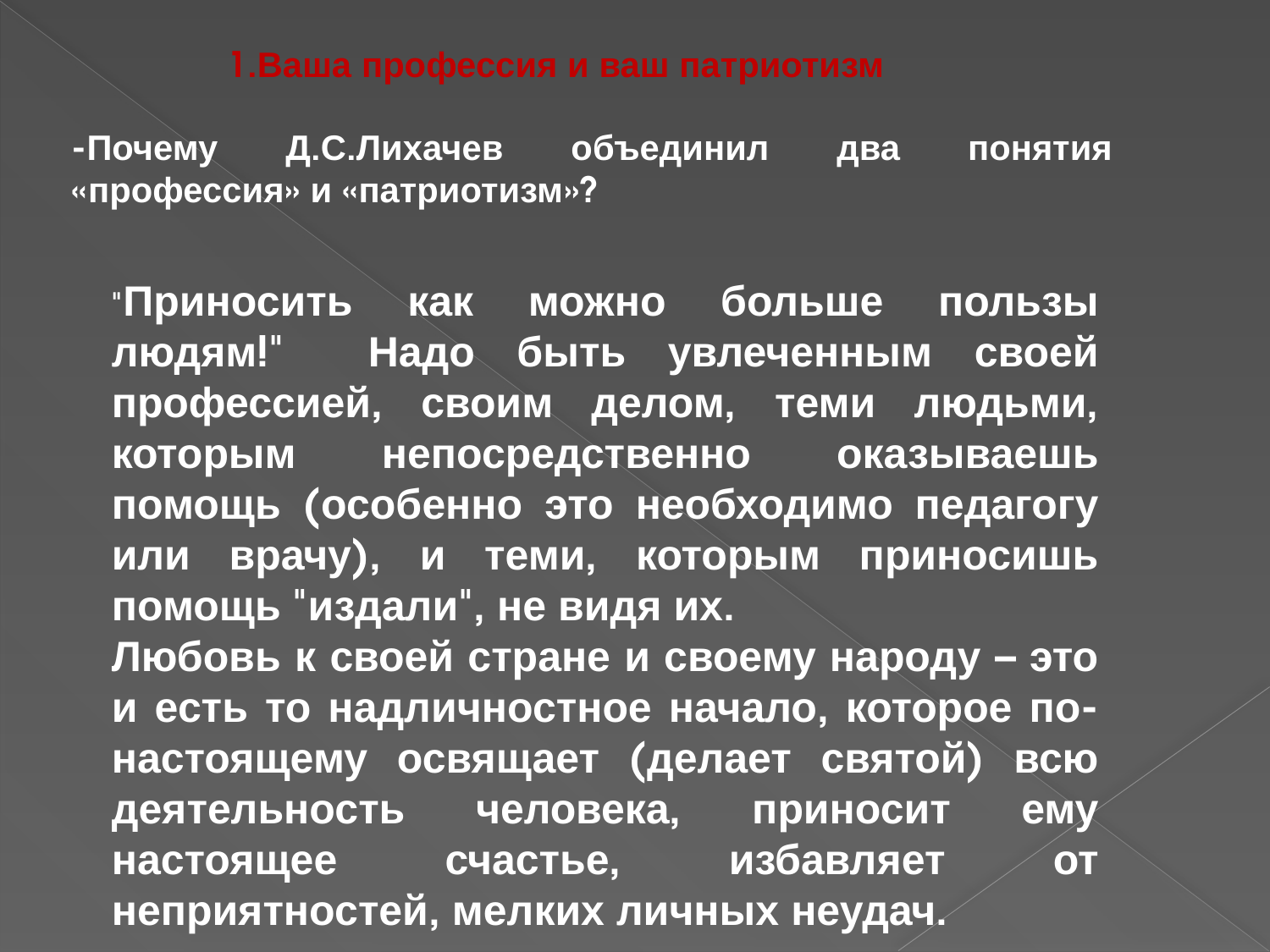

1.Ваша профессия и ваш патриотизм
-Почему Д.С.Лихачев объединил два понятия «профессия» и «патриотизм»?
"Приносить как можно больше пользы людям!"  Надо быть увлеченным своей профессией, своим делом, теми людьми, которым непосредственно оказываешь помощь (особенно это необходимо педагогу или врачу), и теми, которым приносишь помощь "издали", не видя их.
Любовь к своей стране и своему народу – это и есть то надличностное начало, которое по-настоящему освящает (делает святой) всю деятельность человека, приносит ему настоящее счастье, избавляет от неприятностей, мелких личных неудач.